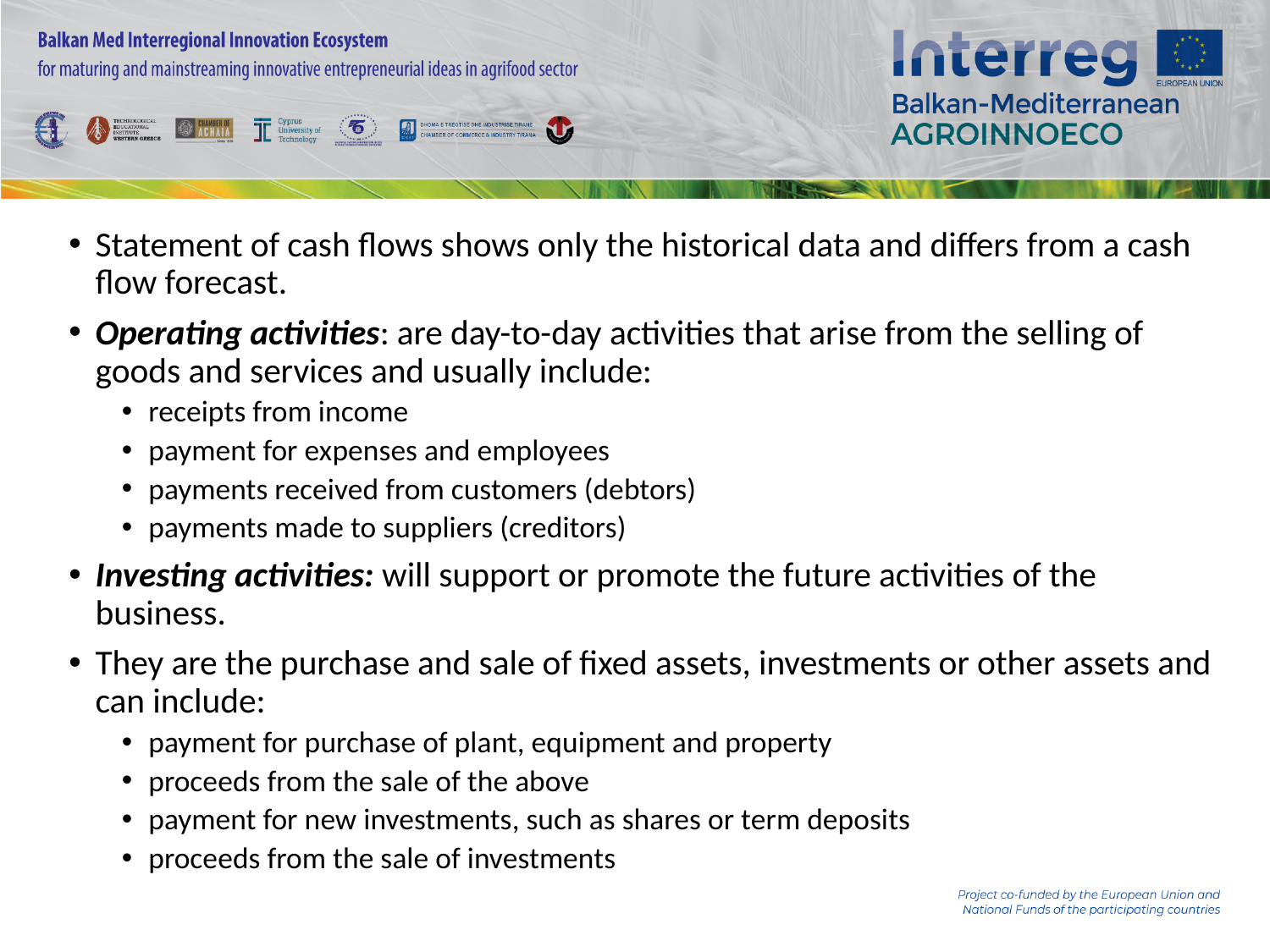

Statement of cash flows shows only the historical data and differs from a cash flow forecast.
Operating activities: are day-to-day activities that arise from the selling of goods and services and usually include:
receipts from income
payment for expenses and employees
payments received from customers (debtors)
payments made to suppliers (creditors)
Investing activities: will support or promote the future activities of the business.
They are the purchase and sale of fixed assets, investments or other assets and can include:
payment for purchase of plant, equipment and property
proceeds from the sale of the above
payment for new investments, such as shares or term deposits
proceeds from the sale of investments